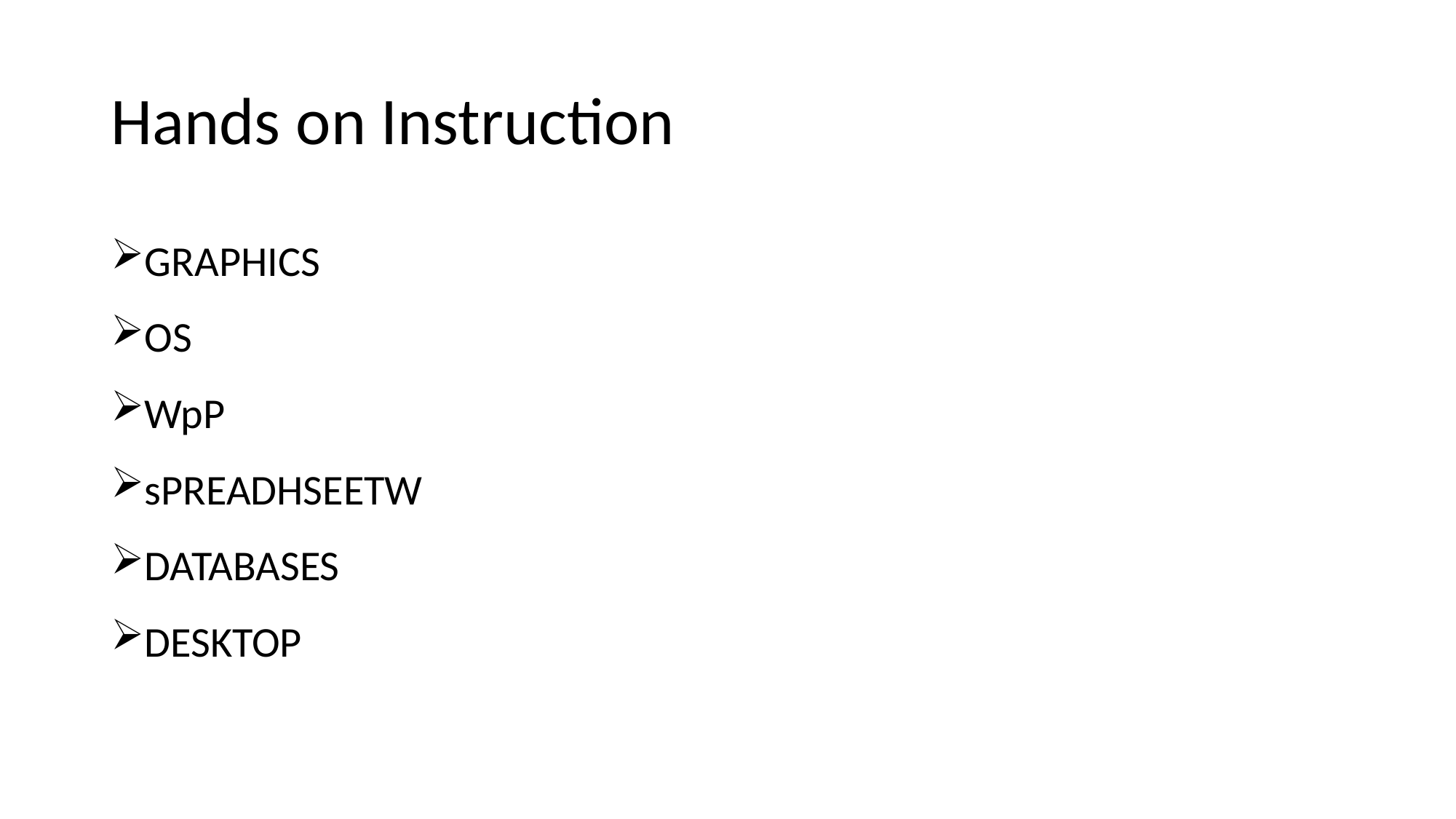

# Hands on Instruction
GRAPHICS
OS
WpP
sPREADHSEETW
DATABASES
DESKTOP